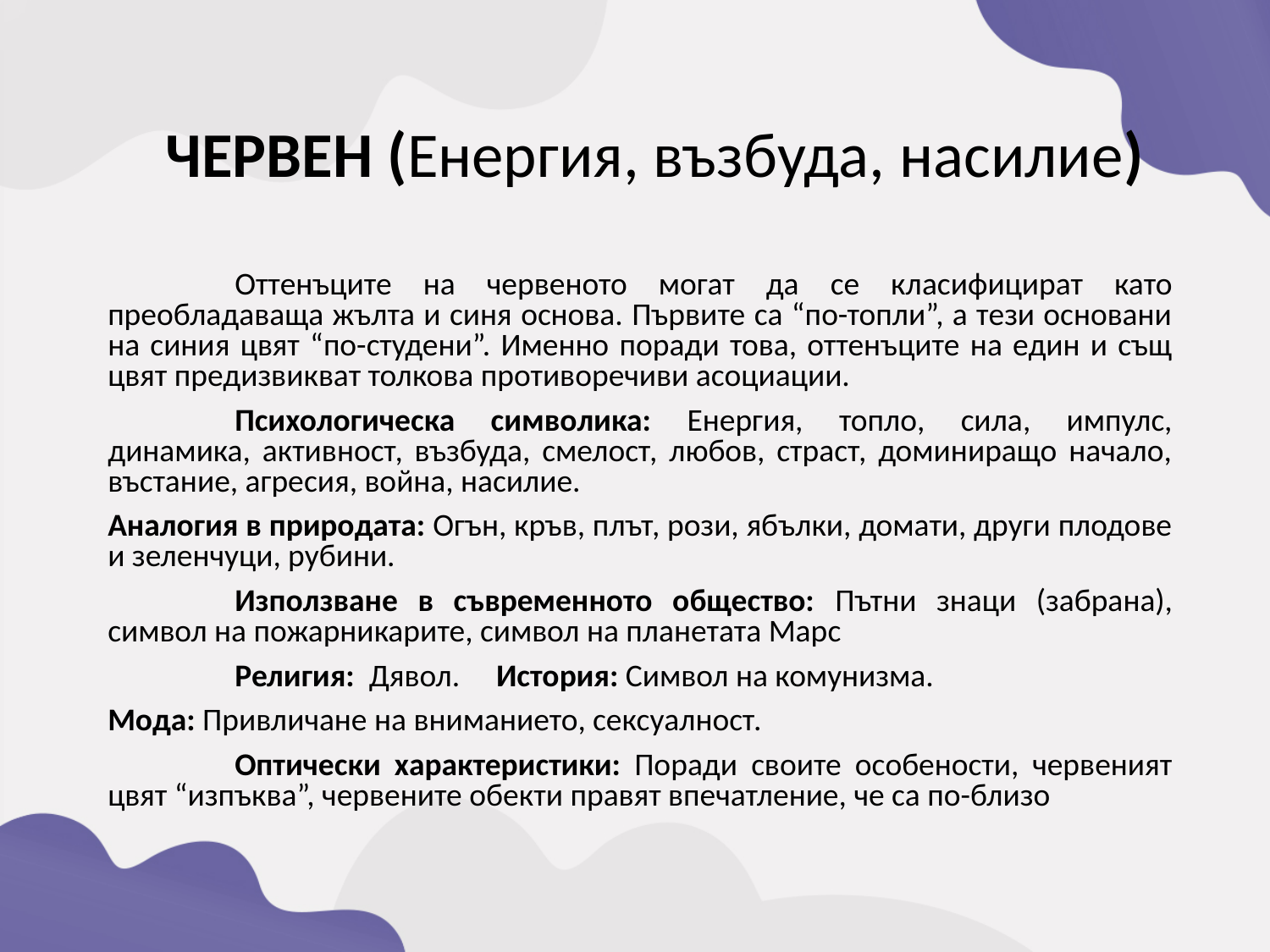

ЧЕРВЕН (Eнергия, възбуда, насилие)

	Оттенъците на червеното могат да се класифицират като преобладаваща жълта и синя основа. Първите са “по-топли”, а тези основани на синия цвят “по-студени”. Именно поради това, оттенъците на един и същ цвят предизвикват толкова противоречиви асоциации.
	Психологическа символика: Енергия, топло, сила, импулс, динамика, активност, възбуда, смелост, любов, страст, доминиращо начало, въстание, агресия, война, насилие.
Аналогия в природата: Огън, кръв, плът, рози, ябълки, домати, други плодове и зеленчуци, рубини.
	Използване в съвременното общество: Пътни знаци (забрана), символ на пожарникарите, символ на планетата Марс
	Религия:  Дявол.     История: Символ на комунизма.
Мода: Привличане на вниманието, сексуалност.
	Оптически характеристики: Поради своите особености, червеният цвят “изпъква”, червените обекти правят впечатление, че са по-близо